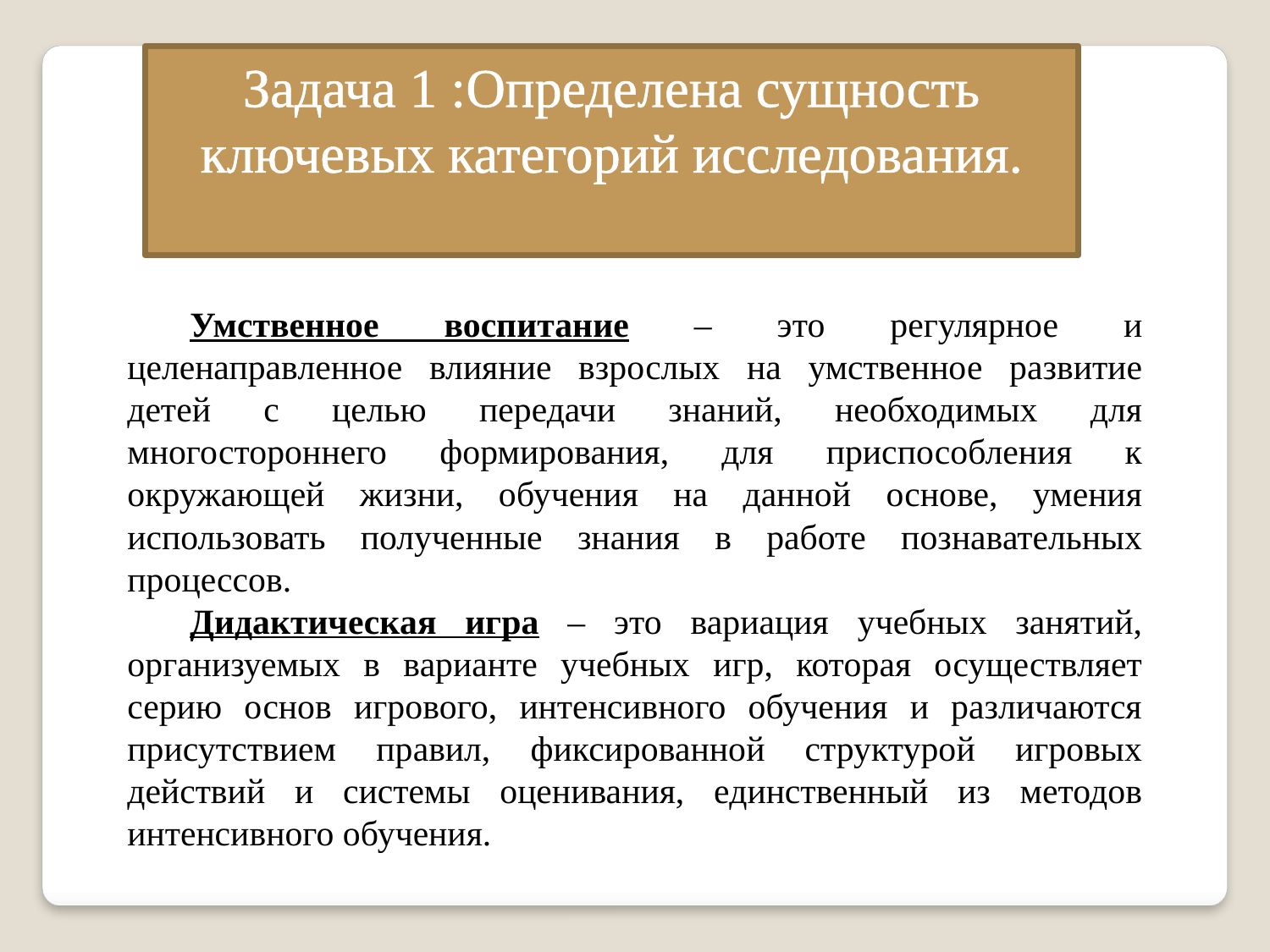

Задача 1 :Определена сущность ключевых категорий исследования.

Умственное воспитание – это регулярное и целенаправленное влияние взрослых на умственное развитие детей с целью передачи знаний, необходимых для многостороннего формирования, для приспособления к окружающей жизни, обучения на данной основе, умения использовать полученные знания в работе познавательных процессов.
Дидактическая игра – это вариация учебных занятий, организуемых в варианте учебных игр, которая осуществляет серию основ игрового, интенсивного обучения и различаются присутствием правил, фиксированной структурой игровых действий и системы оценивания, единственный из методов интенсивного обучения.